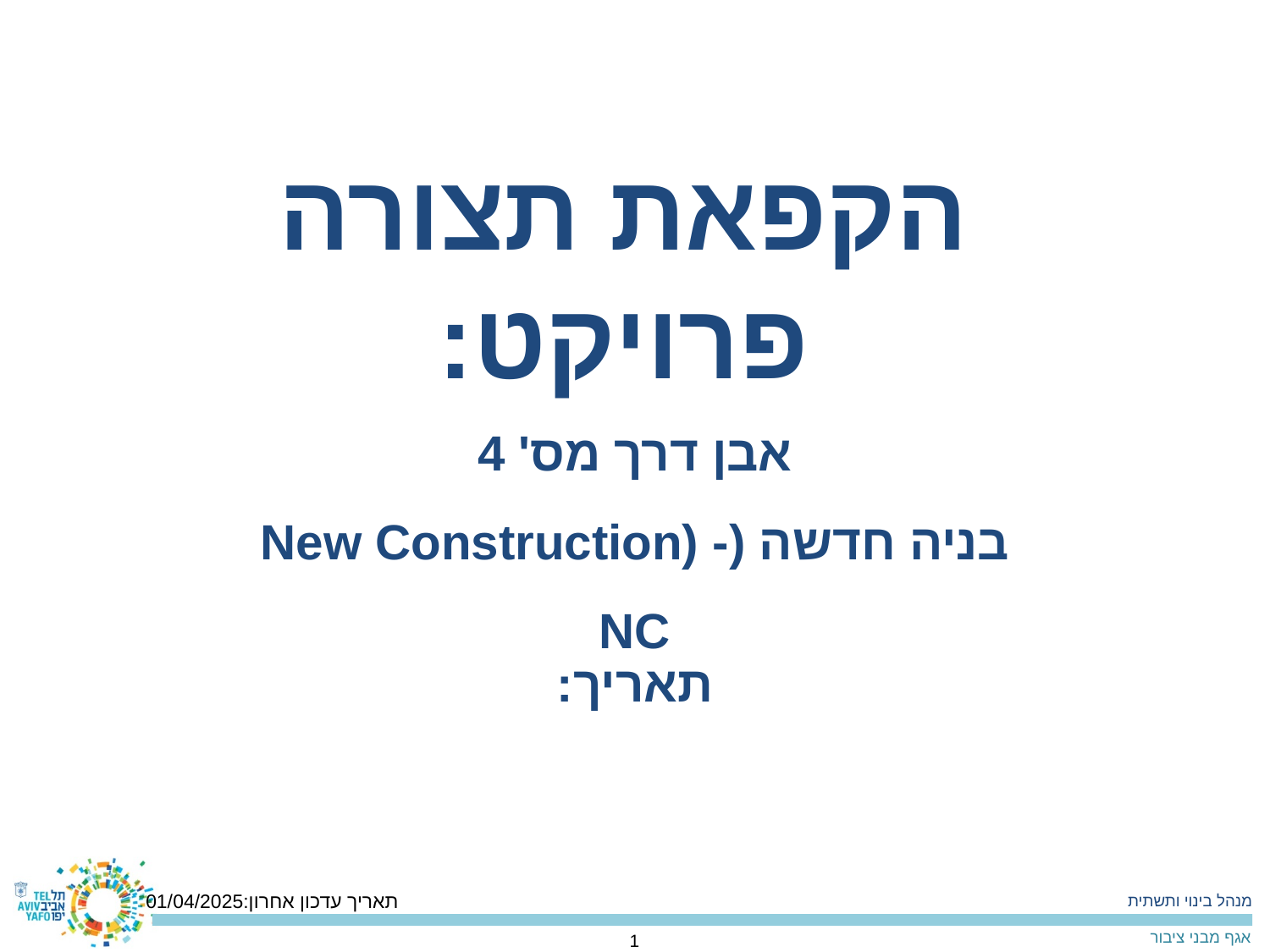

הקפאת תצורה

פרויקט:
אבן דרך מס' 4
בניה חדשה New Construction) -) NC
תאריך:
תאריך עדכון אחרון:01/04/2025